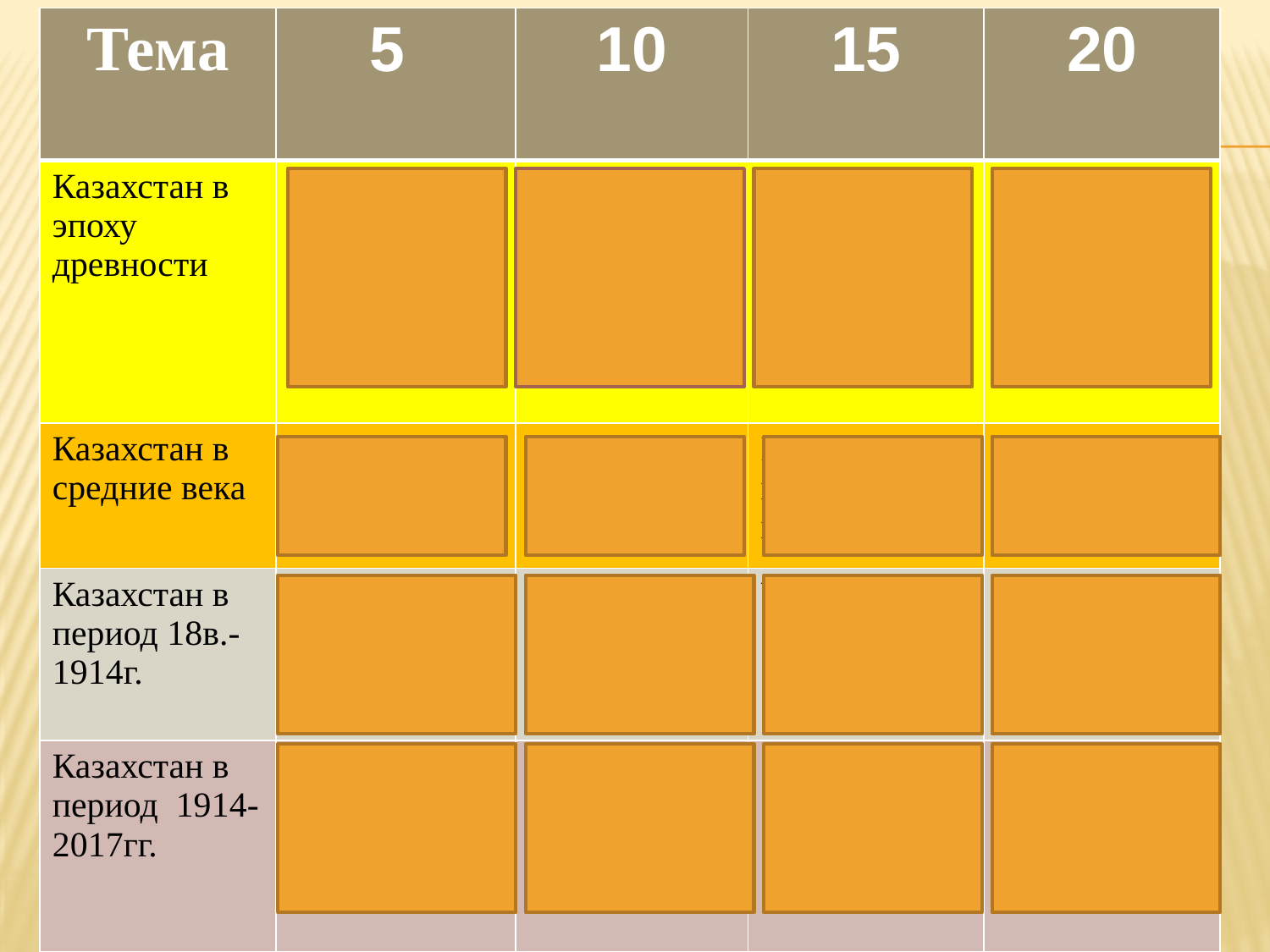

| Тема | 5 | 10 | 15 | 20 |
| --- | --- | --- | --- | --- |
| Казахстан в эпоху древности | Царица саков в период войны с царем Киром | Прототип юрты | Исследователь поздней эпохи бронзы в Центральном Казахстане | Вторыми по значимости в государстве гуннов были |
| Казахстан в средние века | Основатель тюркского каганата | Автор «Тарих-и рашиди» | Главные ворота ВШП на восток | Арыс-это |
| Казахстан в период 18в.-1914г. | Настоящее имя Абылай хана | Руководитель восстания в 1837-1847гг. | Что такое «дистанция»? | Перечислите ханов Букеевской Орды |
| Казахстан в период 1914- 2017гг. | Автор стихотворения «Ленинградцы,дети мои» | Кому было адресовано «Письмо пяти» | Год принятия первой Конституции РК | Лидер движения «Невада-Семипалатинск» |
#